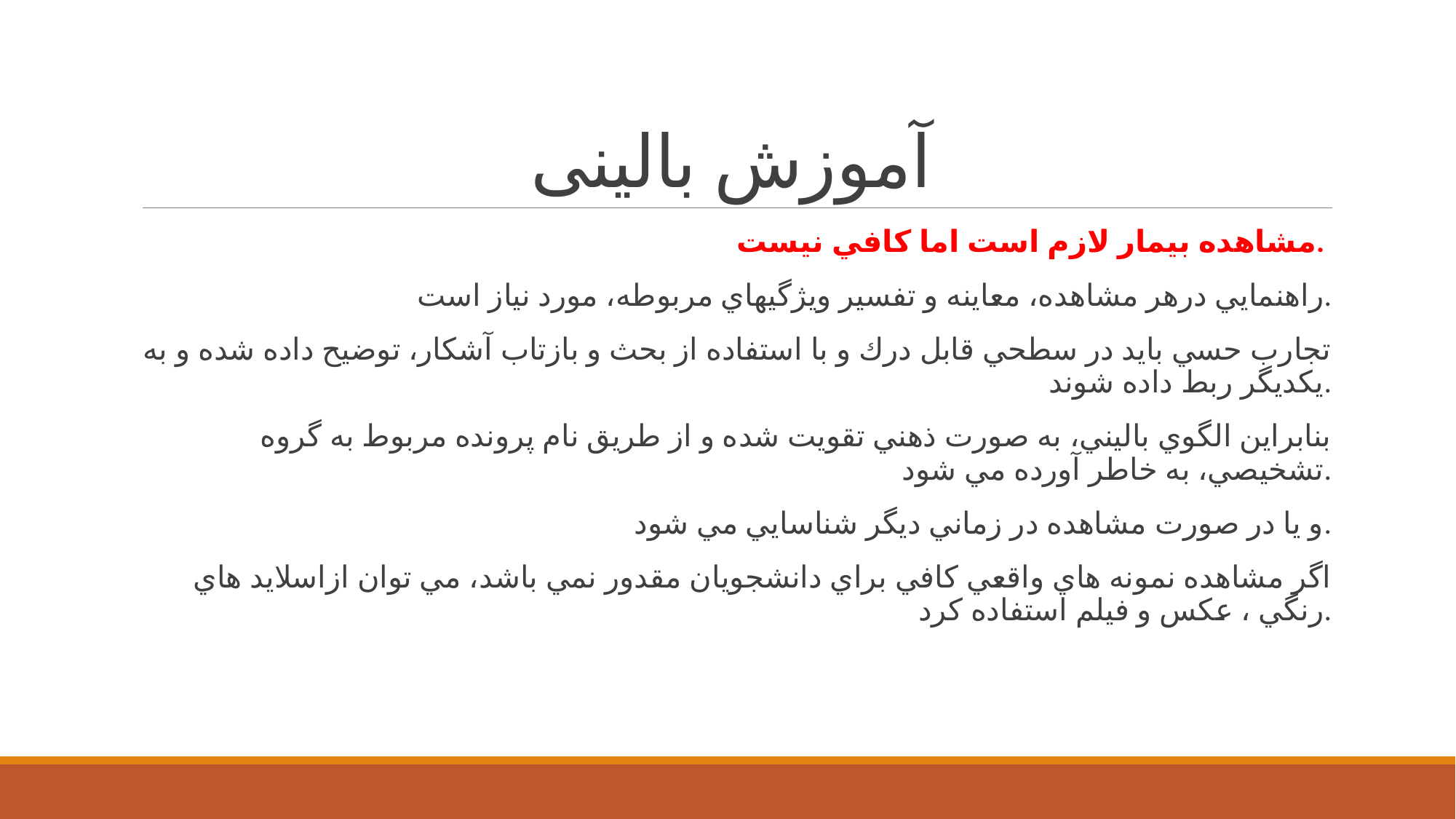

# آموزش بالینی
مشاهده بيمار لازم است اما كافي نيست.
راهنمايي درهر مشاهده، معاينه و تفسير ويژگيهاي مربوطه، مورد نياز است.
 تجارب حسي بايد در سطحي قابل درك و با استفاده از بحث و بازتاب آشكار، توضيح داده شده و به يكديگر ربط داده شوند.
بنابراين الگوي باليني، به صورت ذهني تقويت شده و از طريق نام پرونده مربوط به گروه تشخيصي، به خاطر آورده مي شود.
و يا در صورت مشاهده در زماني ديگر شناسايي مي شود.
 اگر مشاهده نمونه هاي واقعي كافي براي دانشجويان مقدور نمي باشد، مي توان ازاسلايد هاي رنگي ، عكس و فيلم استفاده كرد.